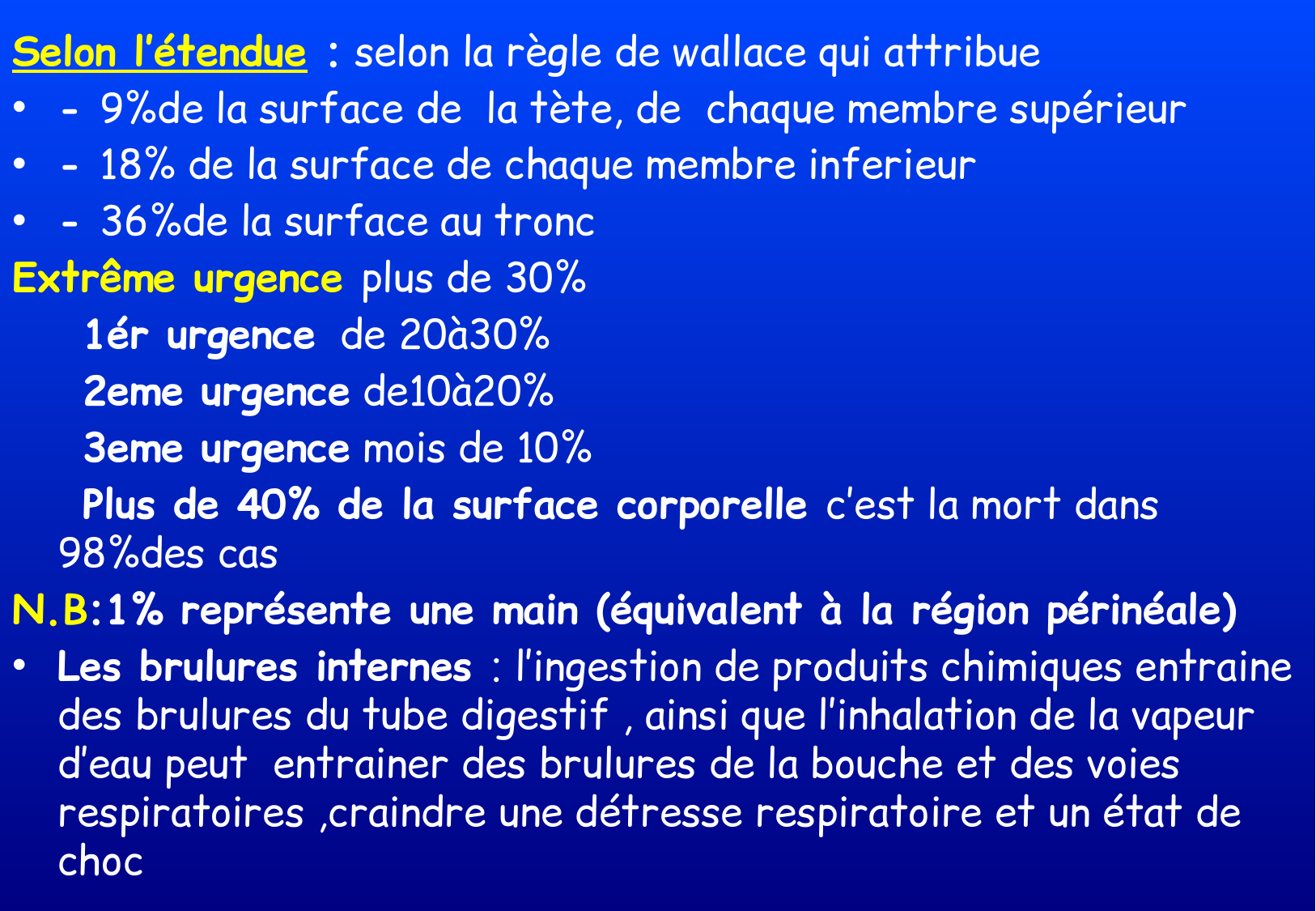

Selon l’étendue : selon la règle de wallace qui attribue
- 9%de la surface de  la tète, de  chaque membre supérieur
- 18% de la surface de chaque membre inferieur
- 36%de la surface au tronc
Extrême urgence plus de 30%
    1ér urgence  de 20à30%
    2eme urgence de10à20%
    3eme urgence mois de 10%
    Plus de 40% de la surface corporelle c’est la mort dans 98%des cas
N.B:1% représente une main (équivalent à la région périnéale)
Les brulures internes : l’ingestion de produits chimiques entraine des brulures du tube digestif , ainsi que l’inhalation de la vapeur d’eau peut  entrainer des brulures de la bouche et des voies respiratoires ,craindre une détresse respiratoire et un état de choc